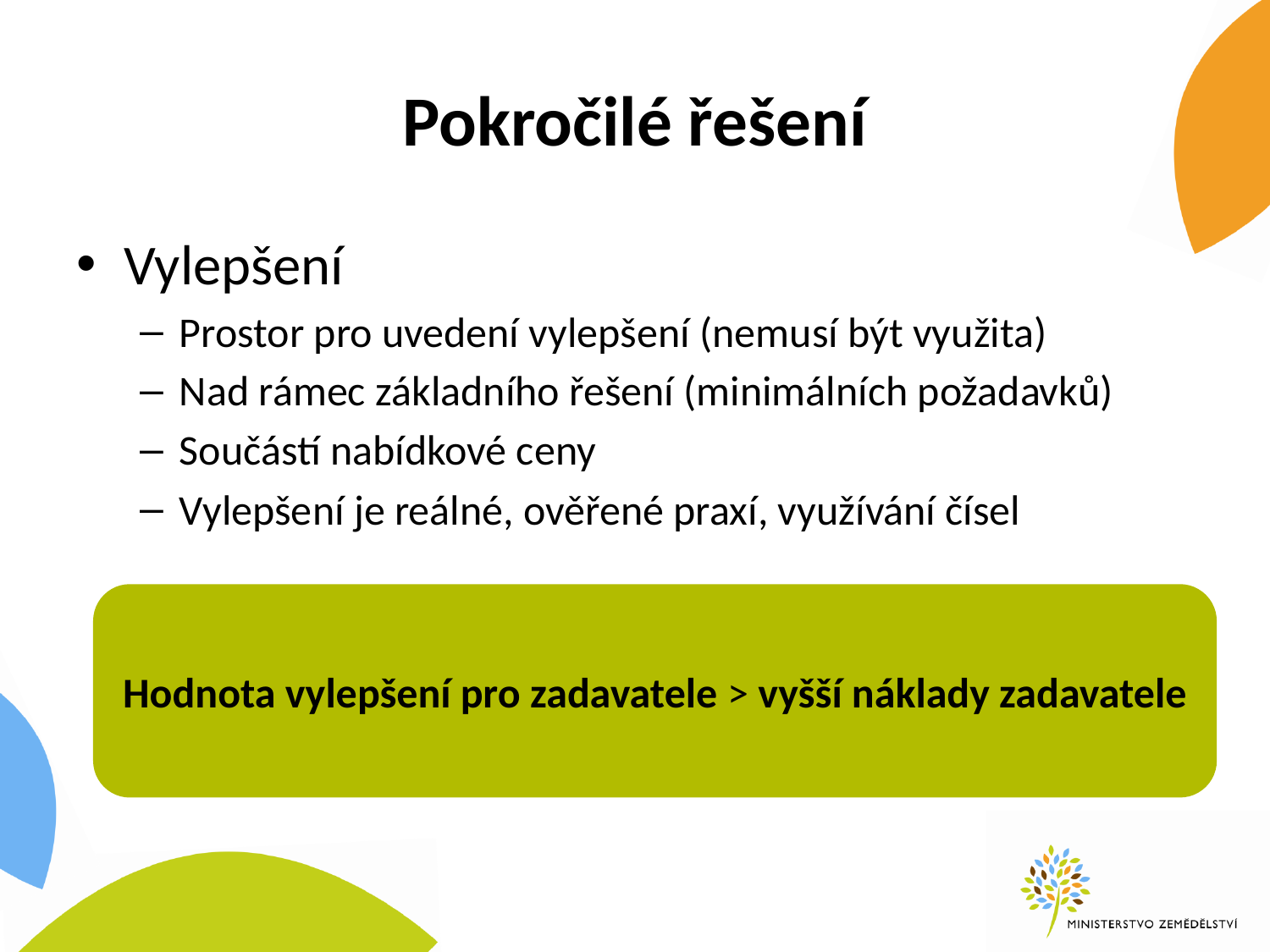

# Pokročilé řešení
Vylepšení
Prostor pro uvedení vylepšení (nemusí být využita)
Nad rámec základního řešení (minimálních požadavků)
Součástí nabídkové ceny
Vylepšení je reálné, ověřené praxí, využívání čísel

Hodnota vylepšení pro zadavatele > vyšší náklady zadavatele